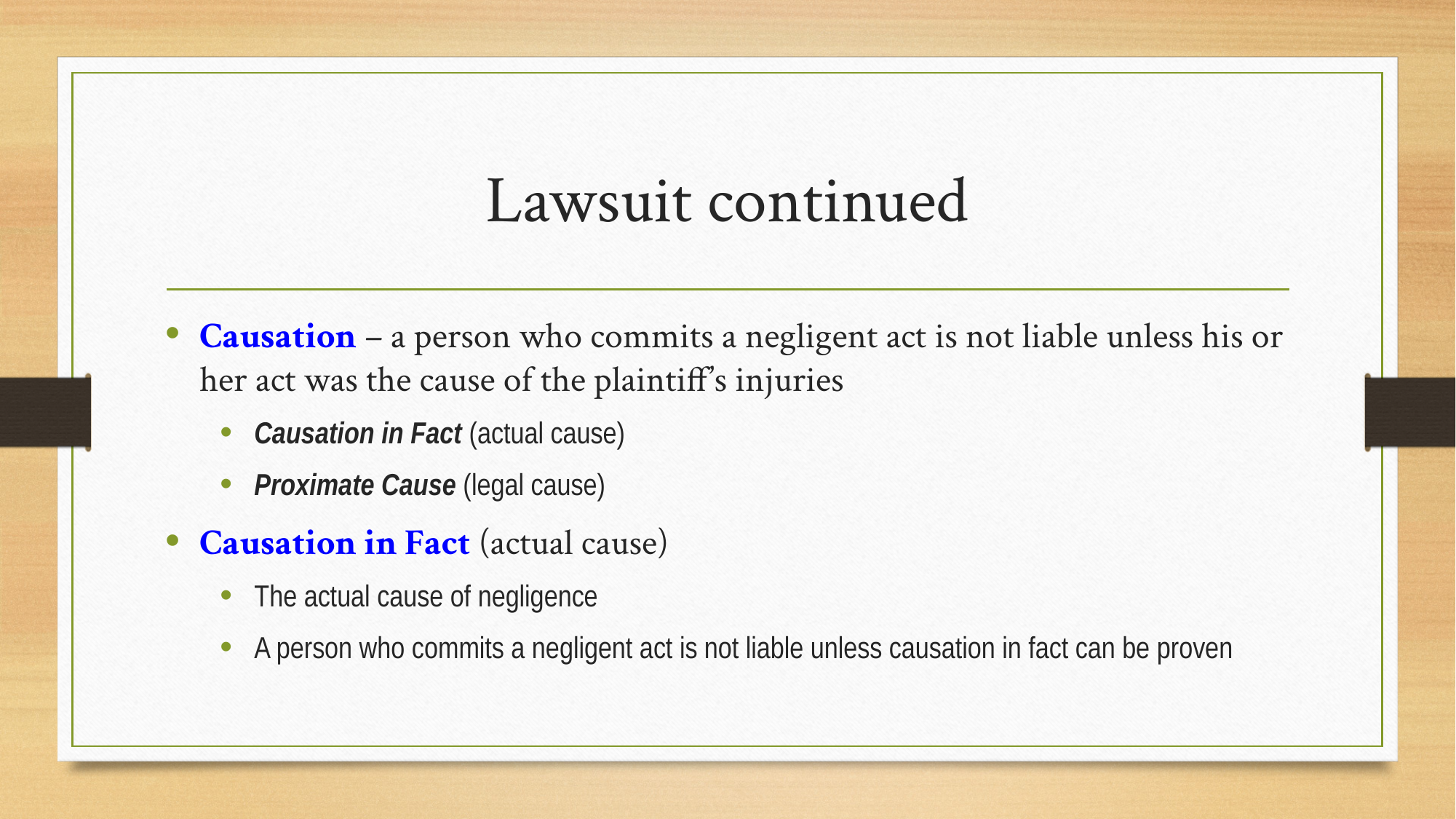

# Lawsuit continued
Causation – a person who commits a negligent act is not liable unless his or her act was the cause of the plaintiff’s injuries
Causation in Fact (actual cause)
Proximate Cause (legal cause)
Causation in Fact (actual cause)
The actual cause of negligence
A person who commits a negligent act is not liable unless causation in fact can be proven